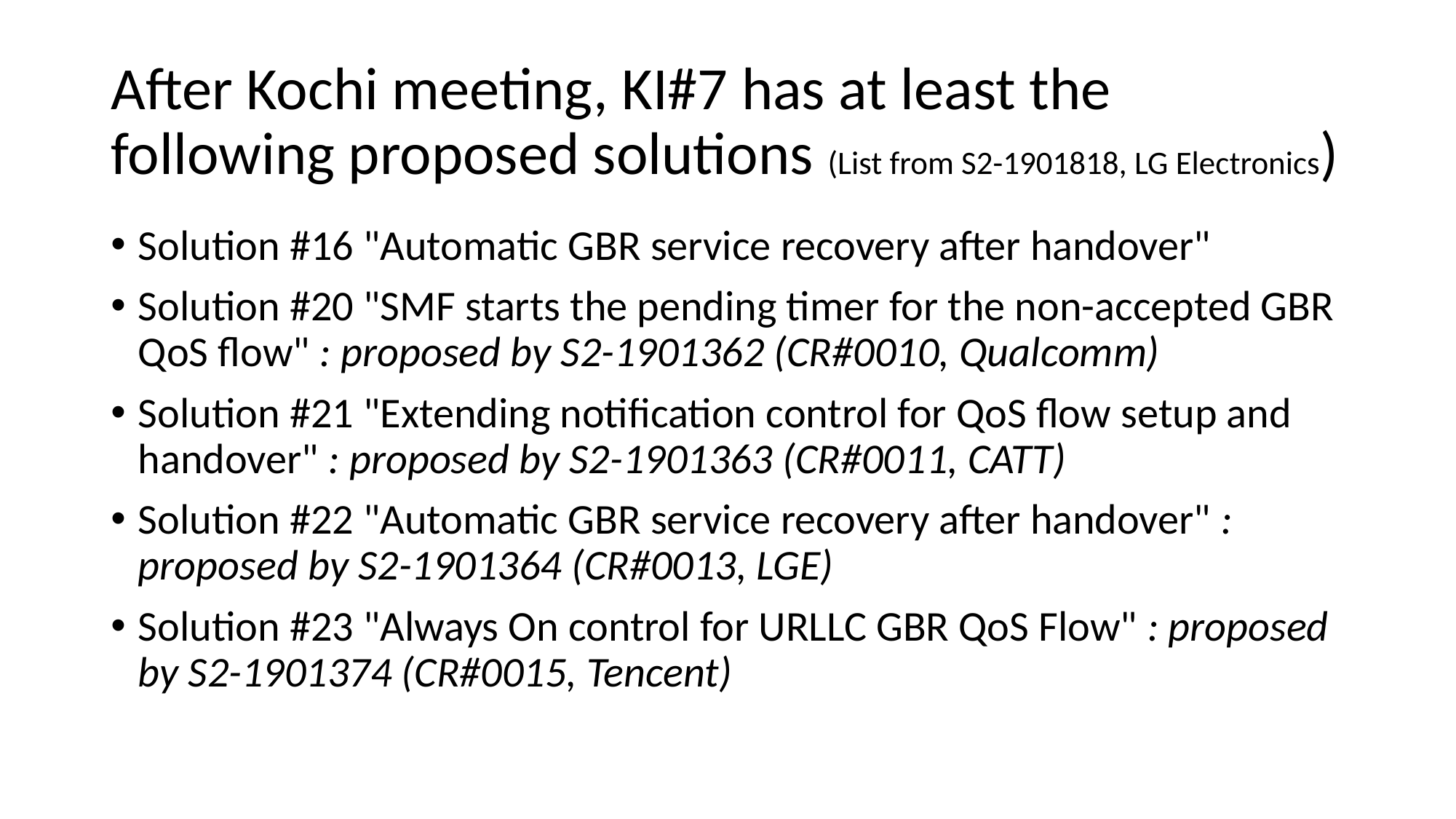

# After Kochi meeting, KI#7 has at least the following proposed solutions (List from S2-1901818, LG Electronics)
Solution #16 "Automatic GBR service recovery after handover"
Solution #20 "SMF starts the pending timer for the non-accepted GBR QoS flow" : proposed by S2-1901362 (CR#0010, Qualcomm)
Solution #21 "Extending notification control for QoS flow setup and handover" : proposed by S2-1901363 (CR#0011, CATT)
Solution #22 "Automatic GBR service recovery after handover" : proposed by S2-1901364 (CR#0013, LGE)
Solution #23 "Always On control for URLLC GBR QoS Flow" : proposed by S2-1901374 (CR#0015, Tencent)